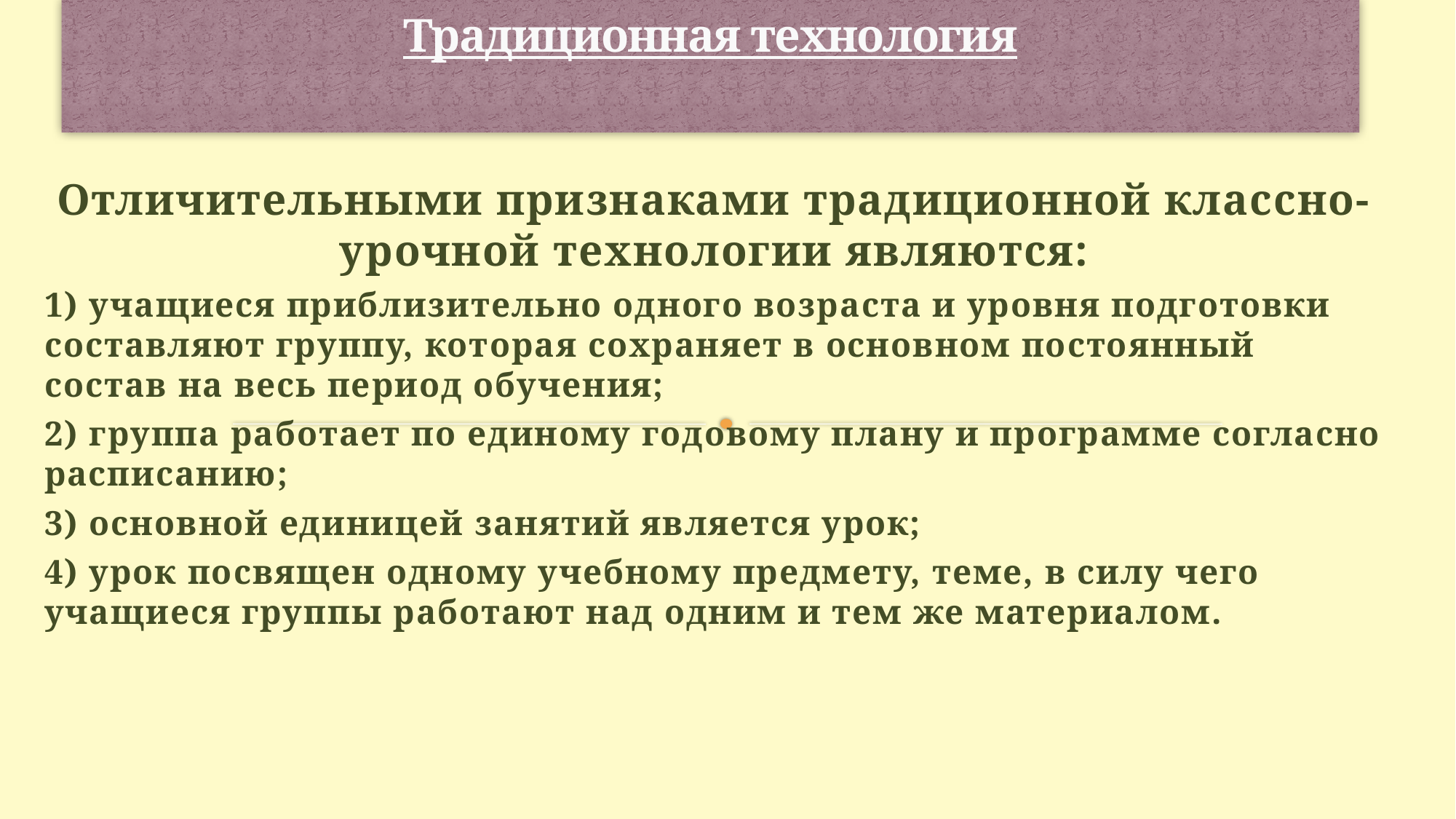

# Традиционная технология
Отличительными признаками традиционной классно-урочной технологии являются:
1) учащиеся приблизительно одного возраста и уровня подготовки составляют группу, которая сохраняет в основном постоянный состав на весь период обучения;
2) группа работает по единому годовому плану и программе согласно расписанию;
3) основной единицей занятий является урок;
4) урок посвящен одному учебному предмету, теме, в силу чего учащиеся группы работают над одним и тем же материалом.